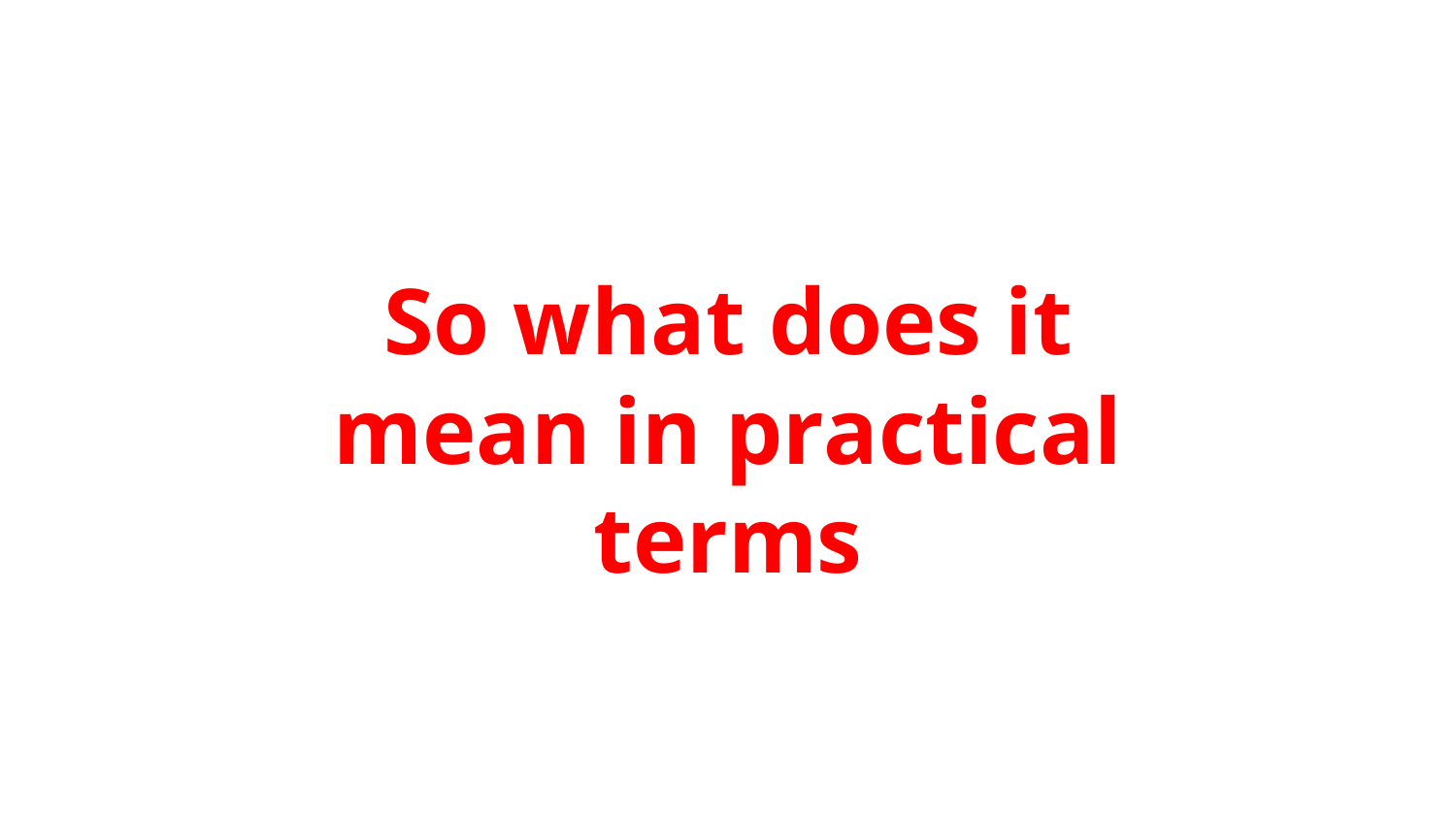

So what does it mean in practical terms